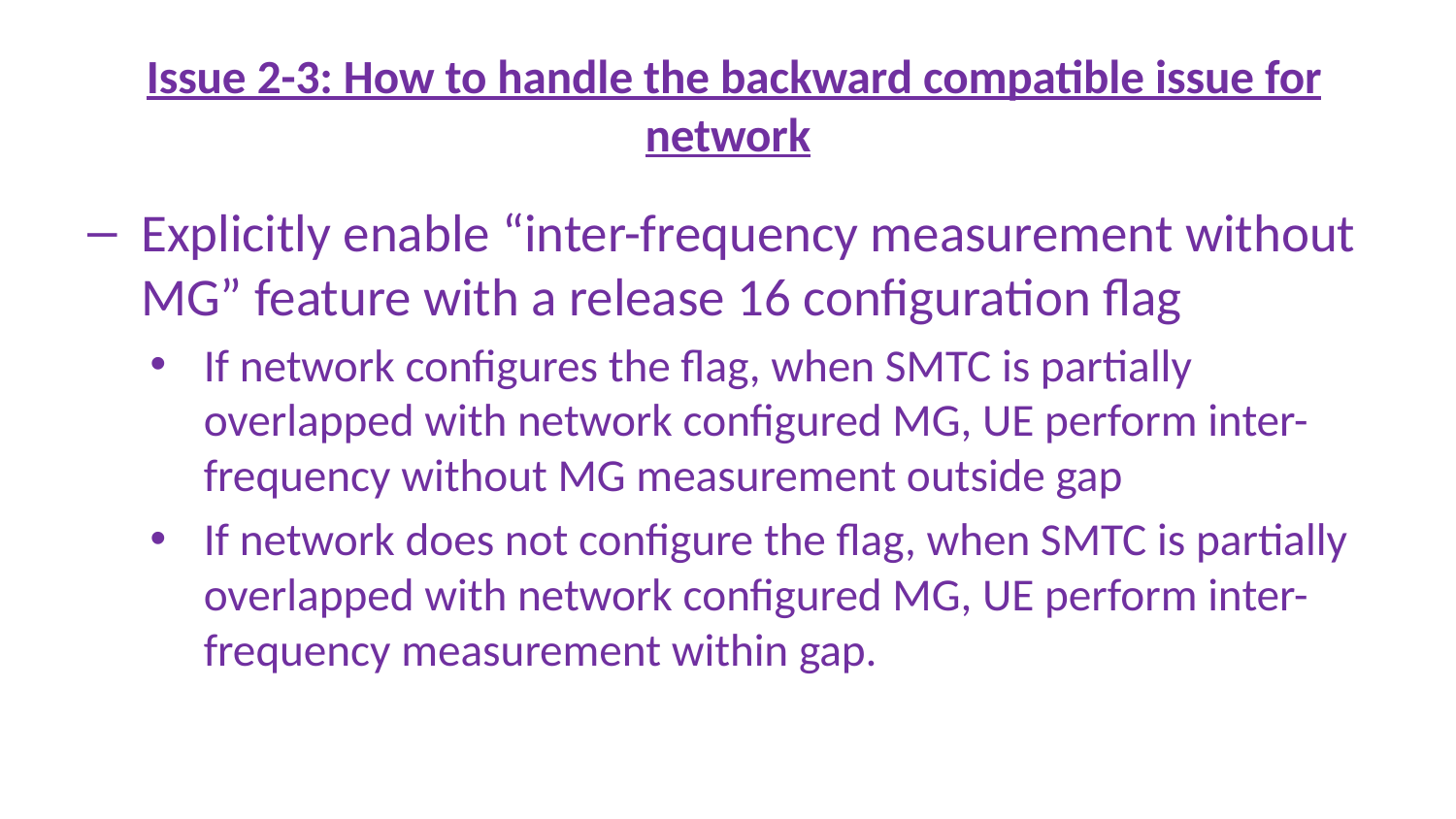

# Issue 2-3: How to handle the backward compatible issue for network
Explicitly enable “inter-frequency measurement without MG” feature with a release 16 configuration flag
If network configures the flag, when SMTC is partially overlapped with network configured MG, UE perform inter-frequency without MG measurement outside gap
If network does not configure the flag, when SMTC is partially overlapped with network configured MG, UE perform inter-frequency measurement within gap.